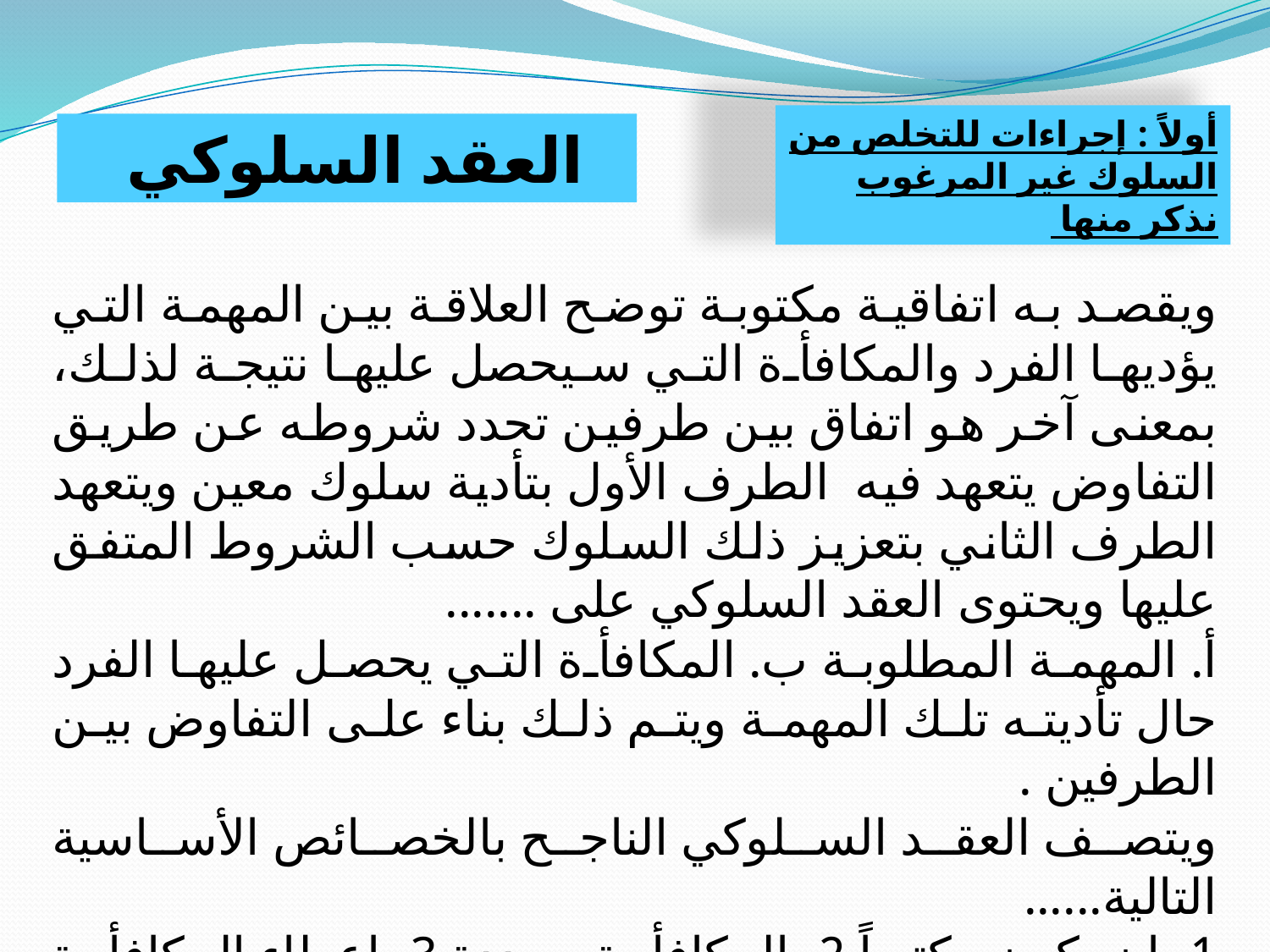

أولاً : إجراءات للتخلص من السلوك غير المرغوب نذكر منها
العقد السلوكي
ويقصد به اتفاقية مكتوبة توضح العلاقة بين المهمة التي يؤديها الفرد والمكافأة التي سيحصل عليها نتيجة لذلك، بمعنى آخر هو اتفاق بين طرفين تحدد شروطه عن طريق التفاوض يتعهد فيه  الطرف الأول بتأدية سلوك معين ويتعهد الطرف الثاني بتعزيز ذلك السلوك حسب الشروط المتفق عليها ويحتوى العقد السلوكي على .......
أ. المهمة المطلوبة	 ب. المكافأة التي يحصل عليها الفرد حال تأديته تلك المهمة ويتم ذلك بناء على التفاوض بين الطرفين .
ويتصف العقد السلوكي الناجح بالخصائص الأساسية التالية......
1- ان يكون مكتوباً 2- المكافأة محددة 3- إعطاء المكافأة بعد تأدية السلوك فقط 4- ان يكتب بلغة واضحة وسهلة الفهم 5-يجب ان يكون العقد عادلاً فهناك توازن بين المهمة المطلوبة والمكافأة 6- ان يكتب بصيغة ايجابية 7- ان يكون السلوك بسيطاً من السهل تأديته 8- يمكن تعديل بنود العقد عندما تقتضي الحاجة ذلك.